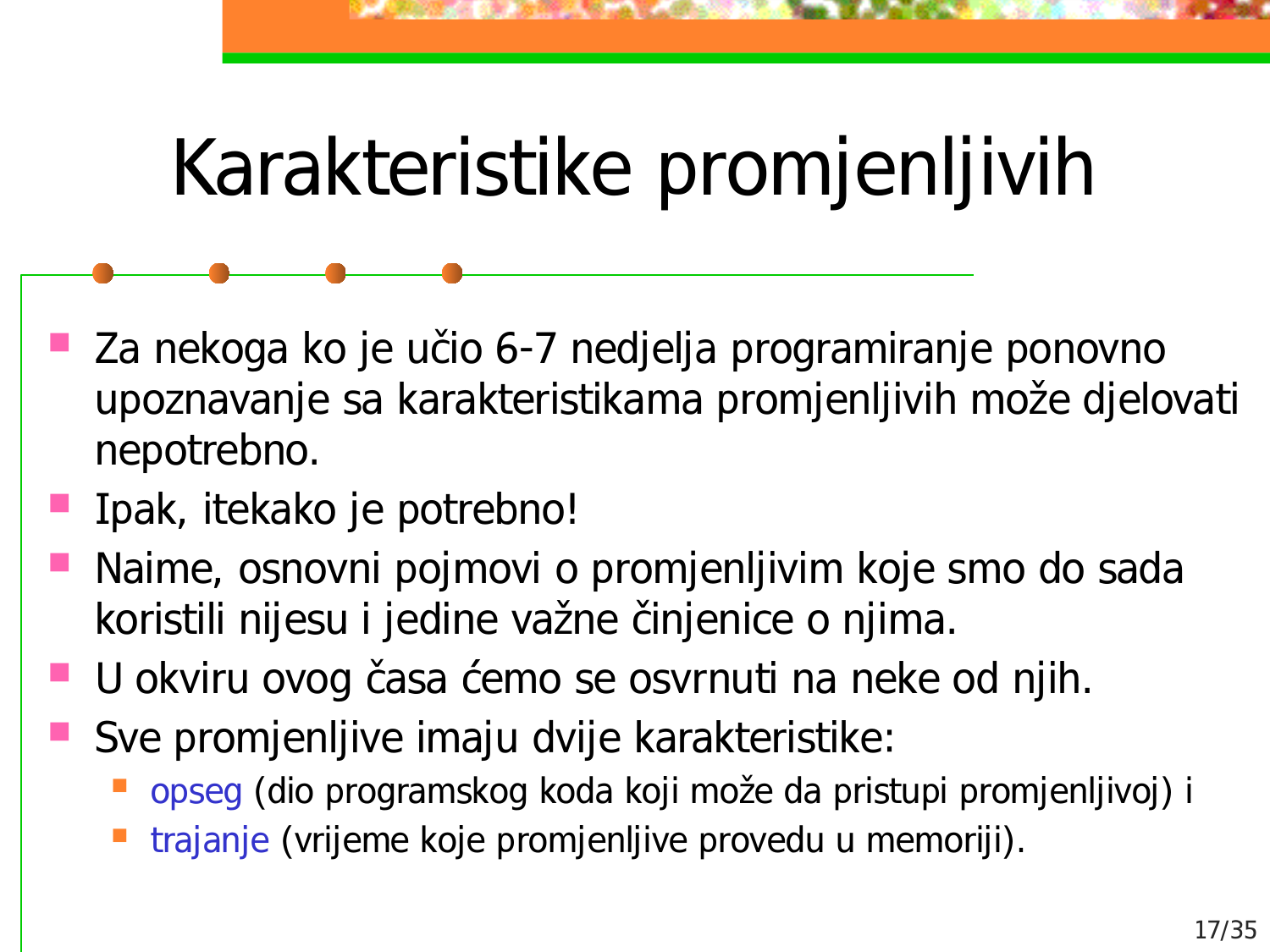

# Karakteristike promjenljivih
Za nekoga ko je učio 6-7 nedjelja programiranje ponovno upoznavanje sa karakteristikama promjenljivih može djelovati nepotrebno.
Ipak, itekako je potrebno!
Naime, osnovni pojmovi o promjenljivim koje smo do sada koristili nijesu i jedine važne činjenice o njima.
U okviru ovog časa ćemo se osvrnuti na neke od njih.
Sve promjenljive imaju dvije karakteristike:
opseg (dio programskog koda koji može da pristupi promjenljivoj) i
trajanje (vrijeme koje promjenljive provedu u memoriji).
17/35